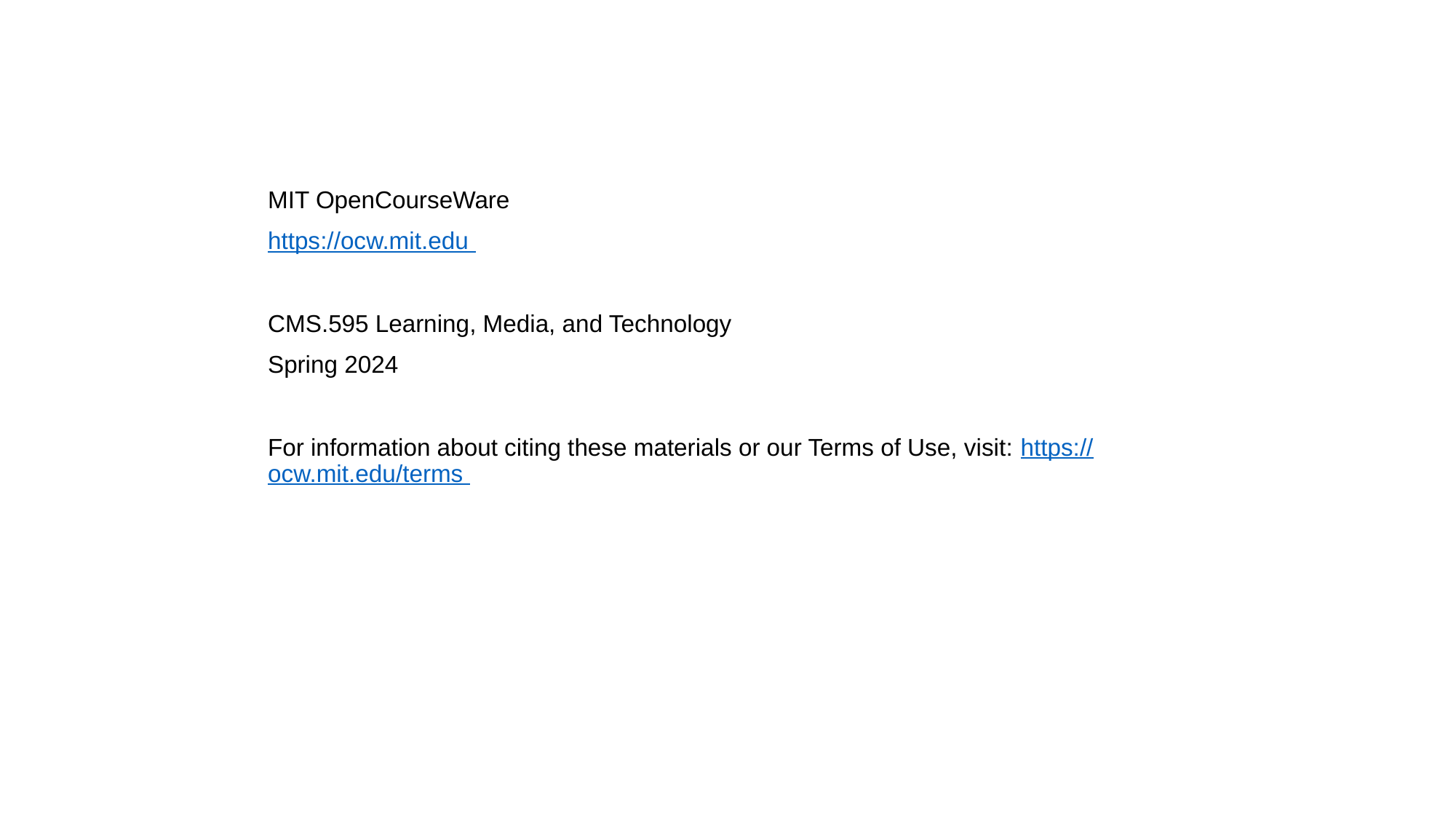

MIT OpenCourseWare
https://ocw.mit.edu

CMS.595 Learning, Media, and Technology
Spring 2024

For information about citing these materials or our Terms of Use, visit: https://ocw.mit.edu/terms